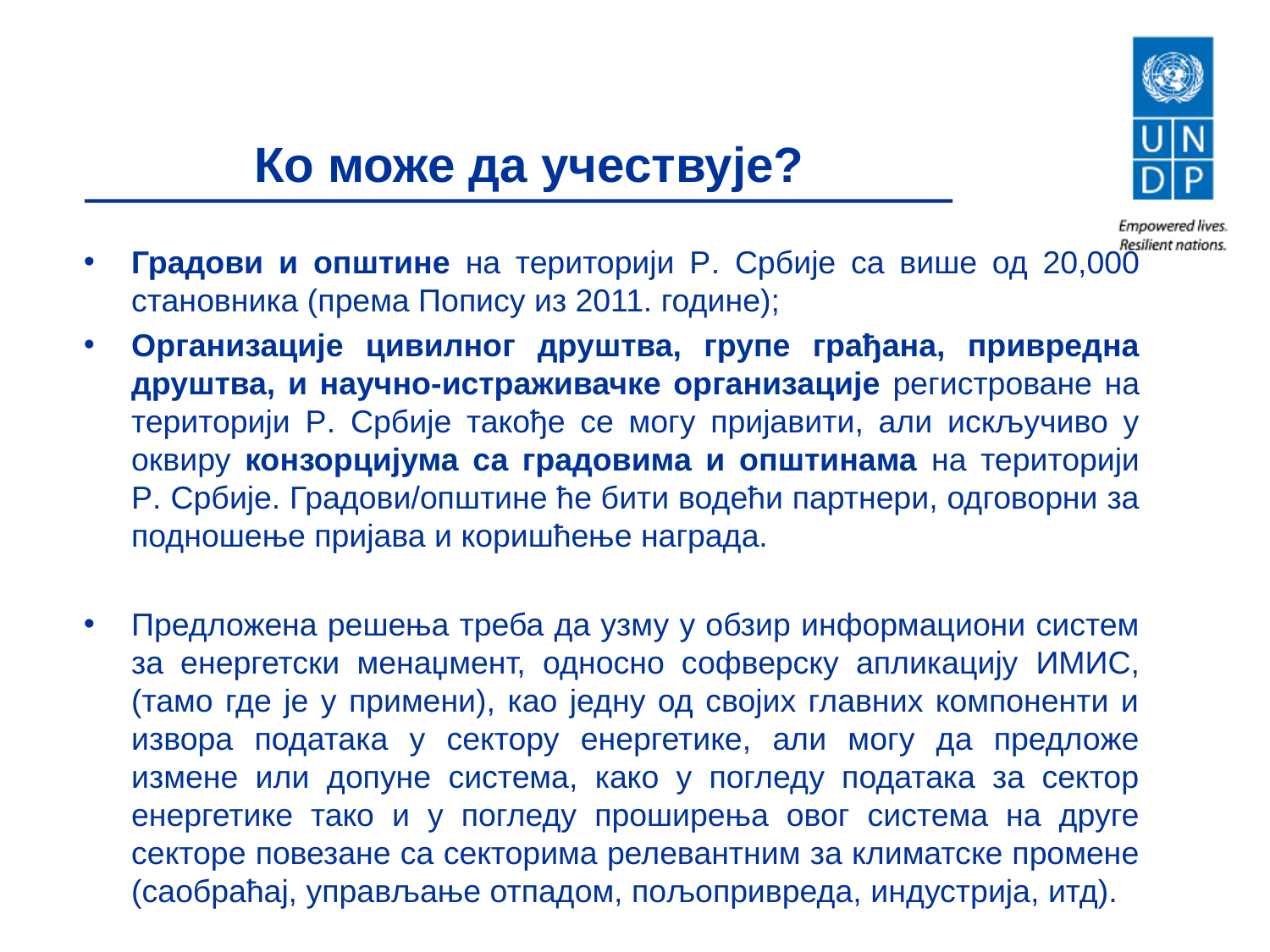

Ко може да учествује?

Градови и општине на територији Р. Србије са више од 20,000 становника (према Попису из 2011. године);
Организације цивилног друштва, групе грађана, привредна друштва, и научно-истраживачке организације регистроване на територији Р. Србије такође се могу пријавити, али искључиво у оквиру конзорцијума са градовима и општинама на територији Р. Србије. Градови/општине ће бити водећи партнери, одговорни за подношење пријава и коришћење награда.

Предложена решења треба да узму у обзир информациони систем за енергетски менаџмент, односно софверску апликацију ИМИС, (тамо где је у примени), као једну од својих главних компоненти и извора података у сектору енергетике, али могу да предложе измене или допуне система, како у погледу података за сектор енергетике тако и у погледу проширења овог система на друге секторе повезане са секторима релевантним за климатске промене (саобраћај, управљање отпадом, пољопривреда, индустрија, итд).